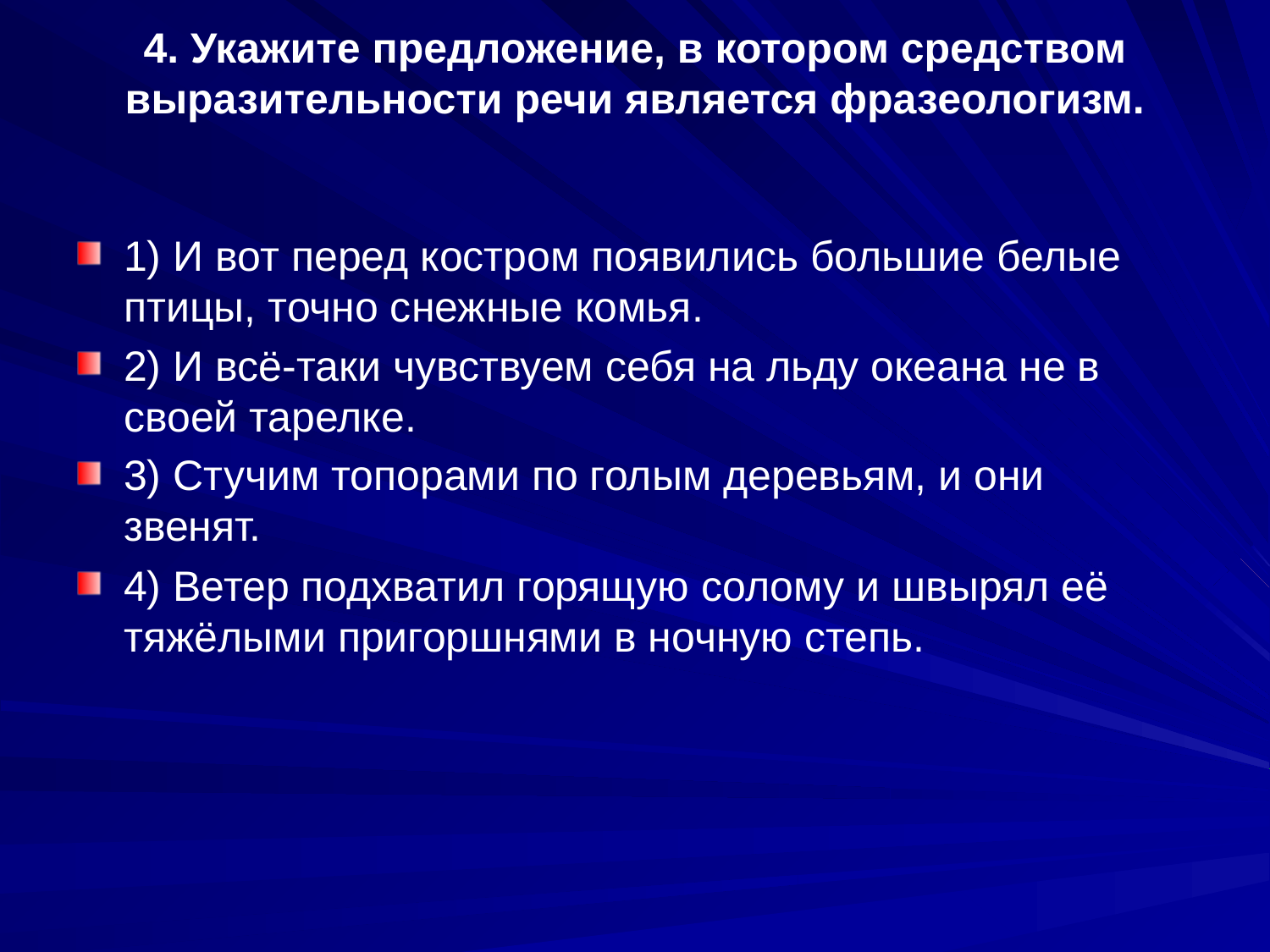

# 4. Укажите предложение, в котором средством выразительности речи является фразеологизм.
1) И вот перед костром появились большие белые птицы, точно снежные комья.
2) И всё-таки чувствуем себя на льду океана не в своей тарелке.
3) Стучим топорами по голым деревьям, и они звенят.
4) Ветер подхватил горящую солому и швырял её тяжёлыми пригоршнями в ночную степь.